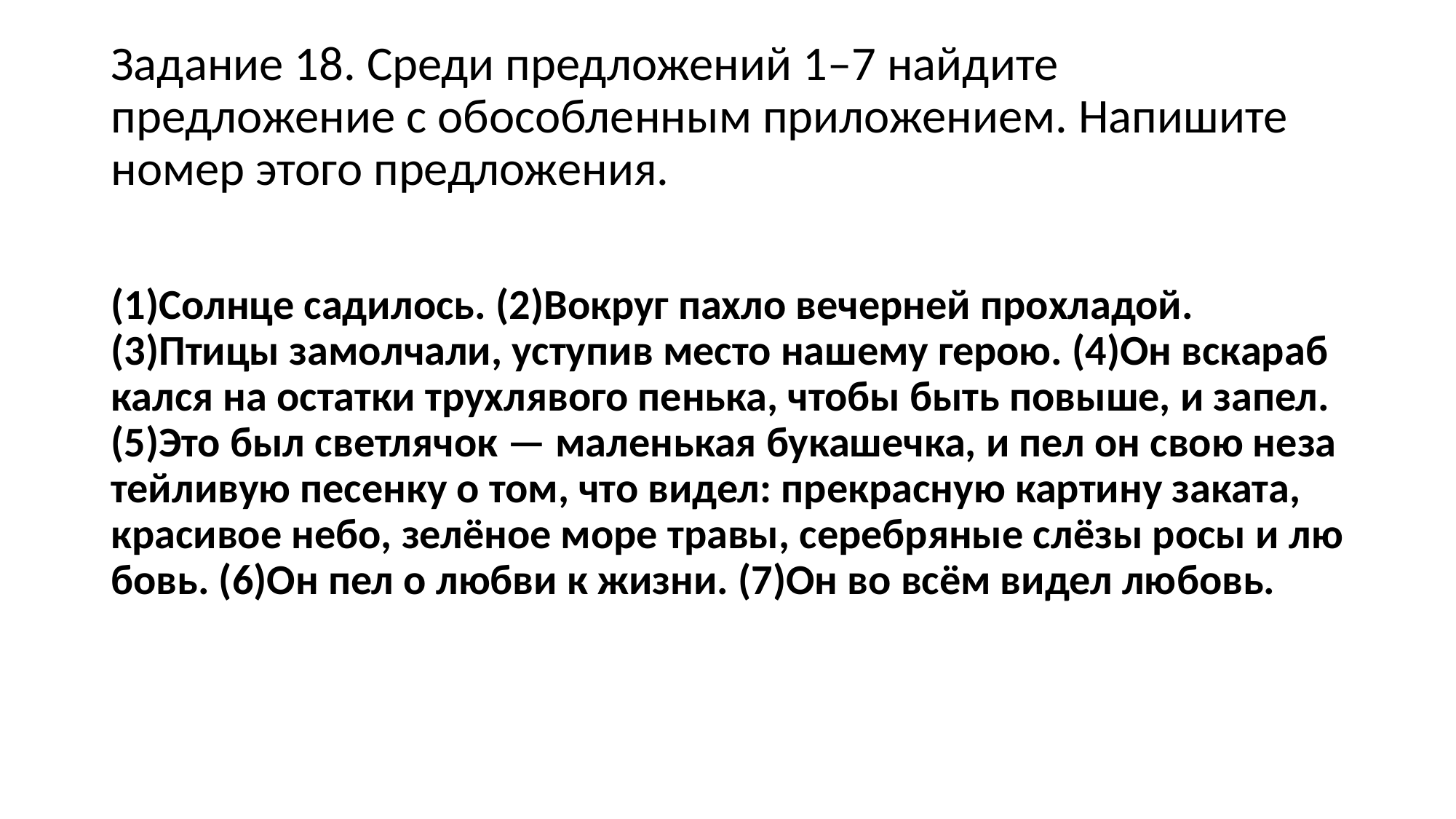

# Задание 18. Среди предложений 1–7 найдите предложение с обособленным приложением. Напишите номер этого предложения.
(1)Солн­це са­ди­лось. (2)Во­круг пахло ве­чер­ней про­хла­дой. (3)Птицы за­мол­ча­ли, усту­пив место на­ше­му герою. (4)Он вска­раб­кал­ся на остат­ки трух­ля­во­го пень­ка, чтобы быть по­вы­ше, и запел. (5)Это был свет­ля­чок — ма­лень­кая бу­ка­шеч­ка, и пел он свою не­за­тей­ли­вую пе­сен­ку о том, что видел: пре­крас­ную кар­ти­ну за­ка­та, кра­си­вое небо, зелёное море травы, се­реб­ря­ные слёзы росы и лю­бовь. (6)Он пел о любви к жизни. (7)Он во всём видел лю­бовь.